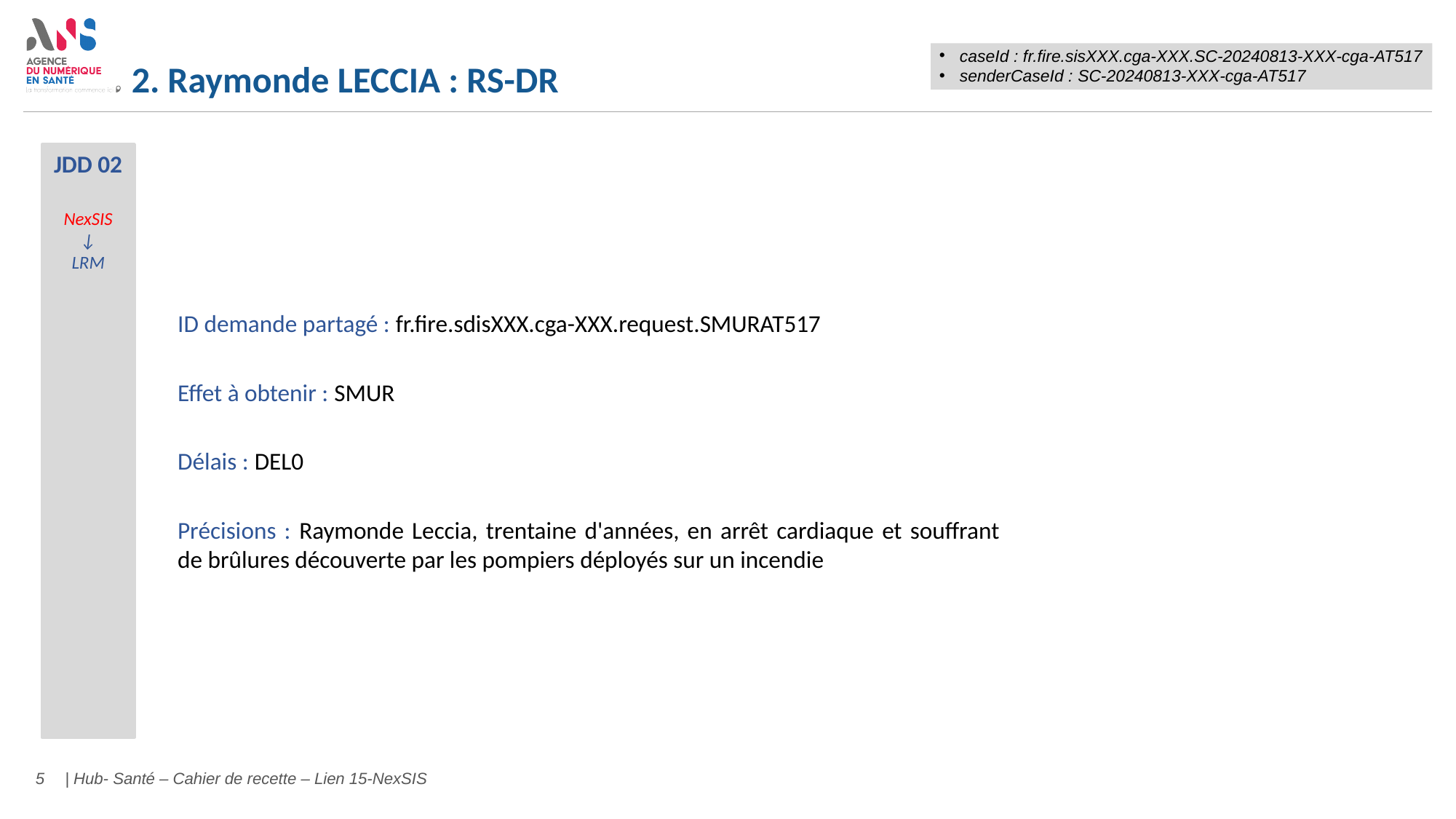

# 2. Raymonde LECCIA : RS-DR
caseId : fr.fire.sisXXX.cga-XXX.SC-20240813-XXX-cga-AT517
senderCaseId : SC-20240813-XXX-cga-AT517
JDD 02

NexSIS
↓
LRM
ID demande partagé : fr.fire.sdisXXX.cga-XXX.request.SMURAT517
Effet à obtenir : SMUR
Délais : DEL0
Précisions : Raymonde Leccia, trentaine d'années, en arrêt cardiaque et souffrant de brûlures découverte par les pompiers déployés sur un incendie
5
| Hub- Santé – Cahier de recette – Lien 15-NexSIS